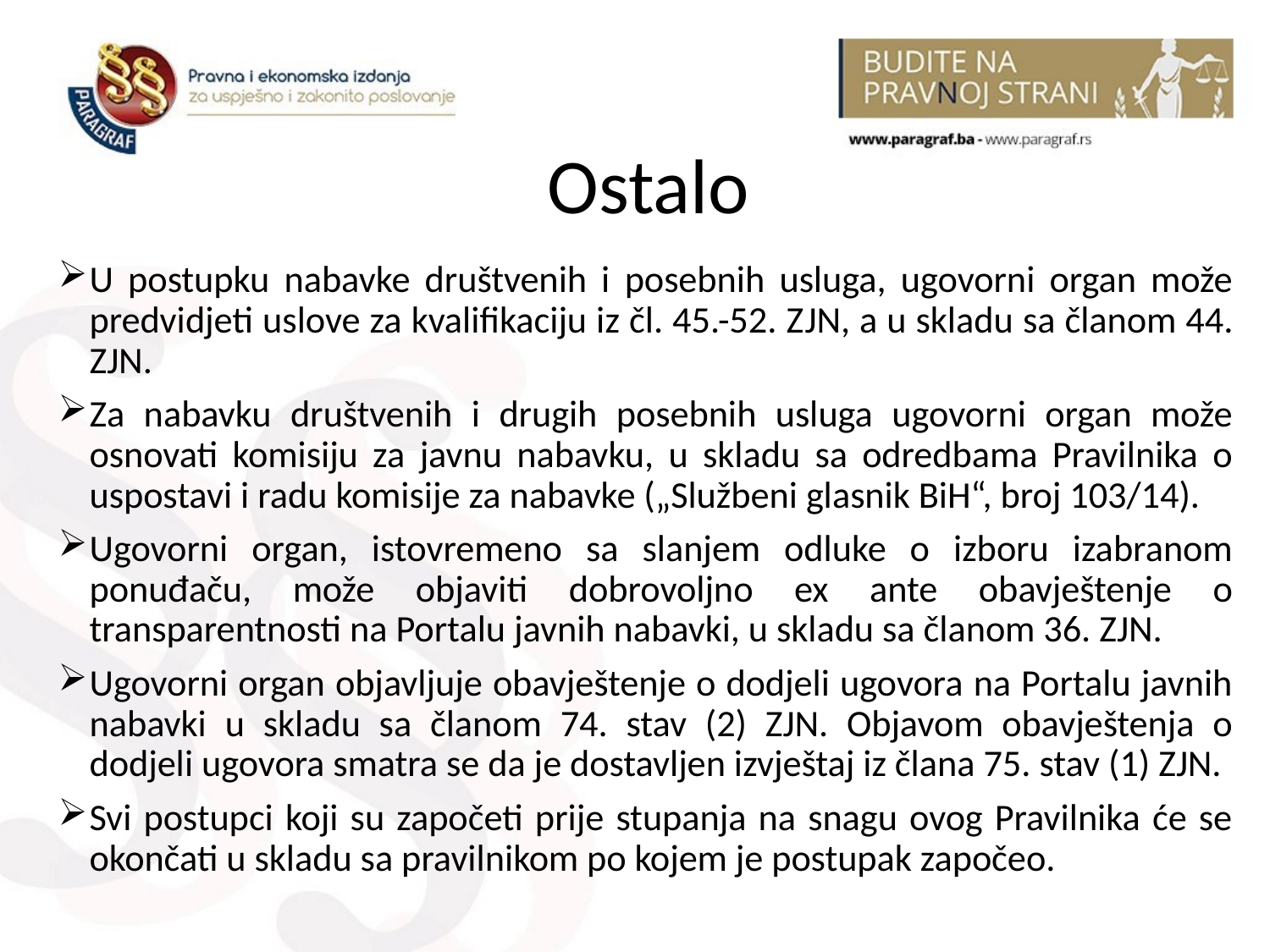

# Ostalo
U postupku nabavke društvenih i posebnih usluga, ugovorni organ može predvidjeti uslove za kvalifikaciju iz čl. 45.-52. ZJN, a u skladu sa članom 44. ZJN.
Za nabavku društvenih i drugih posebnih usluga ugovorni organ može osnovati komisiju za javnu nabavku, u skladu sa odredbama Pravilnika o uspostavi i radu komisije za nabavke („Službeni glasnik BiH“, broj 103/14).
Ugovorni organ, istovremeno sa slanjem odluke o izboru izabranom ponuđaču, može objaviti dobrovoljno ex ante obavještenje o transparentnosti na Portalu javnih nabavki, u skladu sa članom 36. ZJN.
Ugovorni organ objavljuje obavještenje o dodjeli ugovora na Portalu javnih nabavki u skladu sa članom 74. stav (2) ZJN. Objavom obavještenja o dodjeli ugovora smatra se da je dostavljen izvještaj iz člana 75. stav (1) ZJN.
Svi postupci koji su započeti prije stupanja na snagu ovog Pravilnika će se okončati u skladu sa pravilnikom po kojem je postupak započeo.